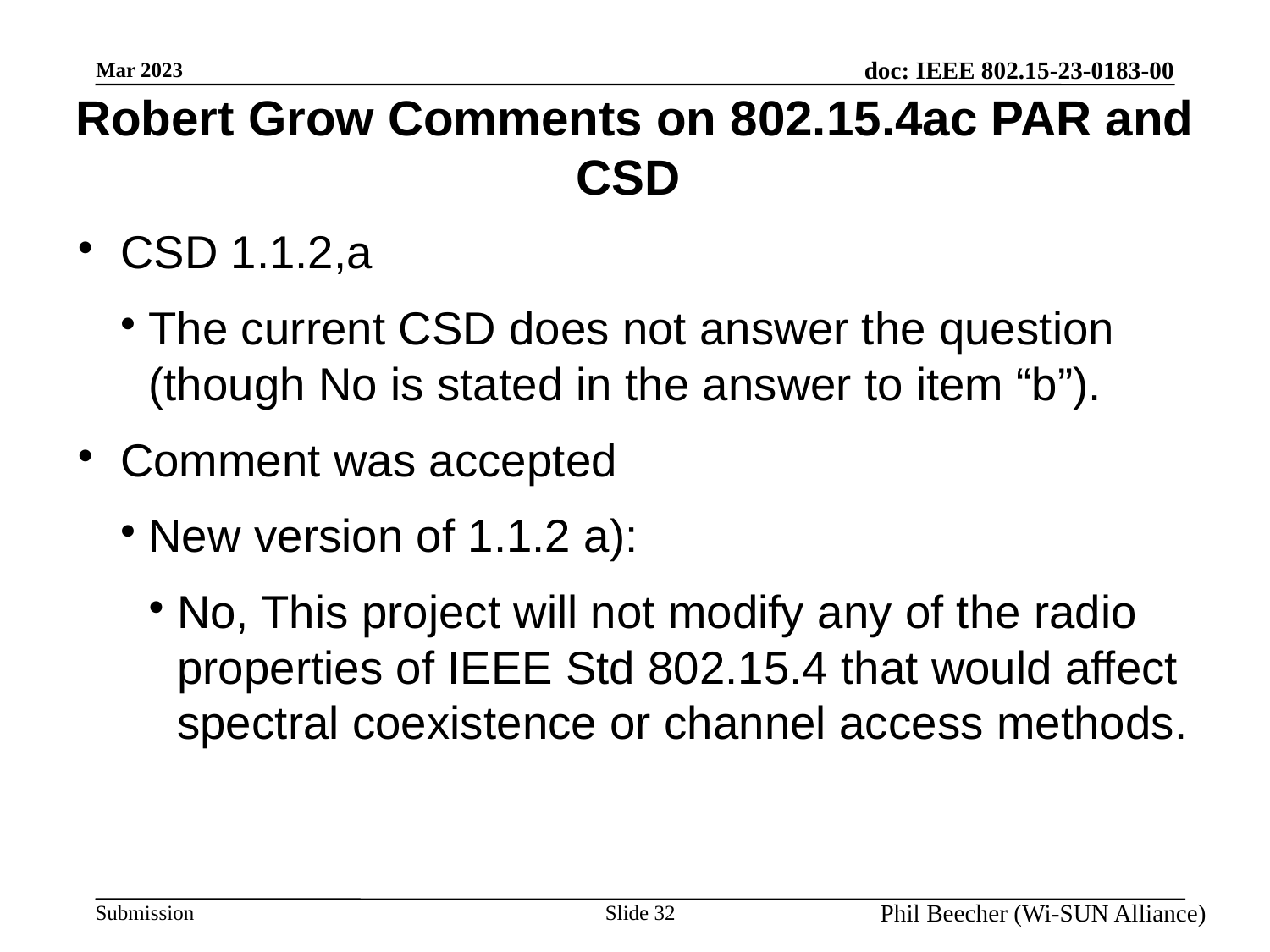

Robert Grow Comments on 802.15.4ac PAR and CSD
CSD 1.1.2,a
The current CSD does not answer the question (though No is stated in the answer to item “b”).
Comment was accepted
New version of 1.1.2 a):
No, This project will not modify any of the radio properties of IEEE Std 802.15.4 that would affect spectral coexistence or channel access methods.
Slide 32